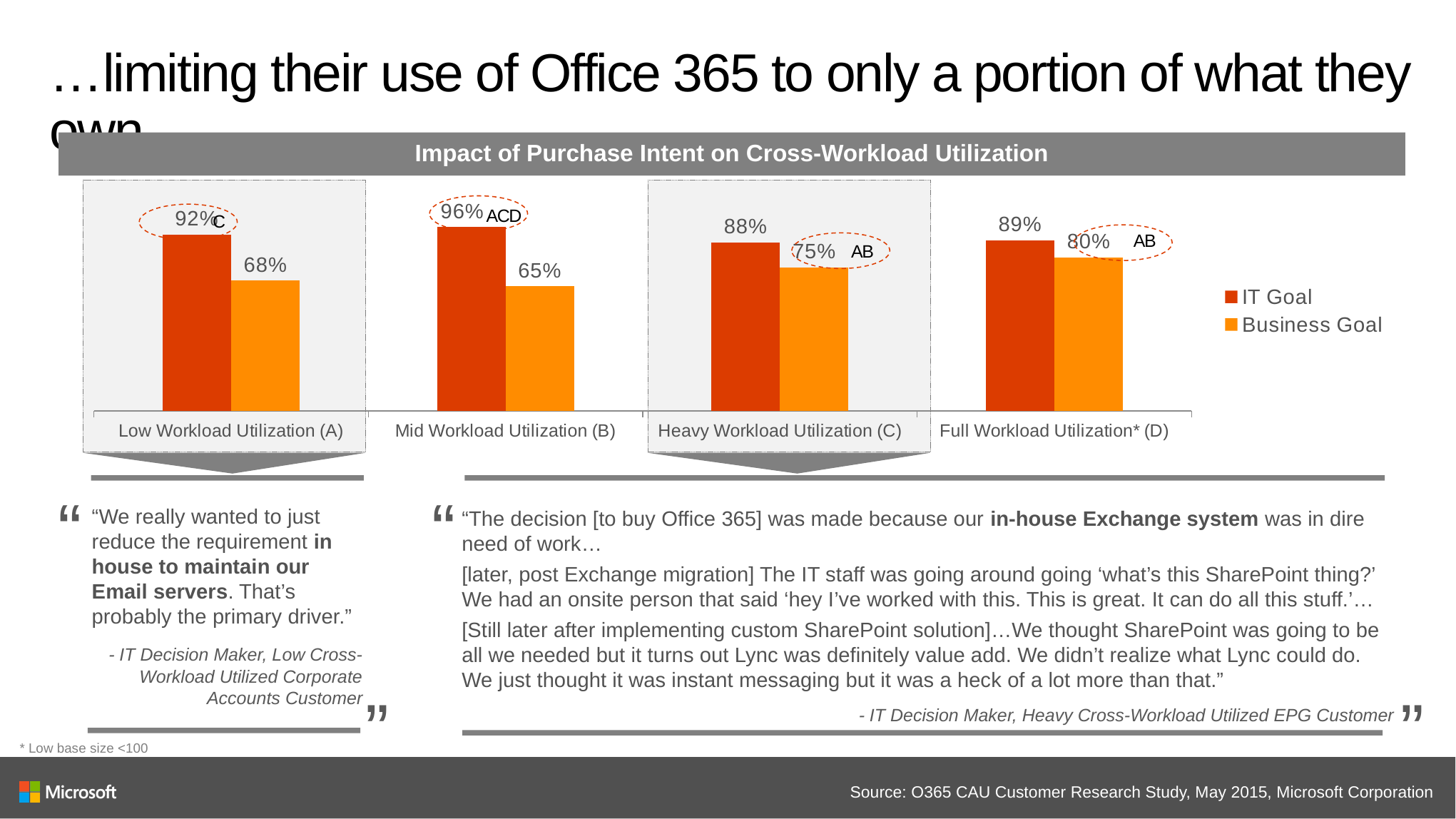

# …limiting their use of Office 365 to only a portion of what they own
Impact of Purchase Intent on Cross-Workload Utilization

### Chart

| Category | IT Goal | Business Goal |
|---|---|---|
| Low Workload Utilization (A) | 0.92 | 0.68 |
| Mid Workload Utilization (B) | 0.96 | 0.65 |
| Heavy Workload Utilization (C) | 0.88 | 0.75 |
| Full Workload Utilization* (D) | 0.89 | 0.8 |

ACD

C

AB

AB

“
“
“The decision [to buy Office 365] was made because our in-house Exchange system was in dire need of work…
[later, post Exchange migration] The IT staff was going around going ‘what’s this SharePoint thing?’ We had an onsite person that said ‘hey I’ve worked with this. This is great. It can do all this stuff.’…
[Still later after implementing custom SharePoint solution]…We thought SharePoint was going to be all we needed but it turns out Lync was definitely value add. We didn’t realize what Lync could do. We just thought it was instant messaging but it was a heck of a lot more than that.”
- IT Decision Maker, Heavy Cross-Workload Utilized EPG Customer
“We really wanted to just reduce the requirement in house to maintain our Email servers. That’s probably the primary driver.”
 - IT Decision Maker, Low Cross-Workload Utilized Corporate Accounts Customer
“
“

* Low base size <100
Source: O365 CAU Customer Research Study, May 2015, Microsoft Corporation